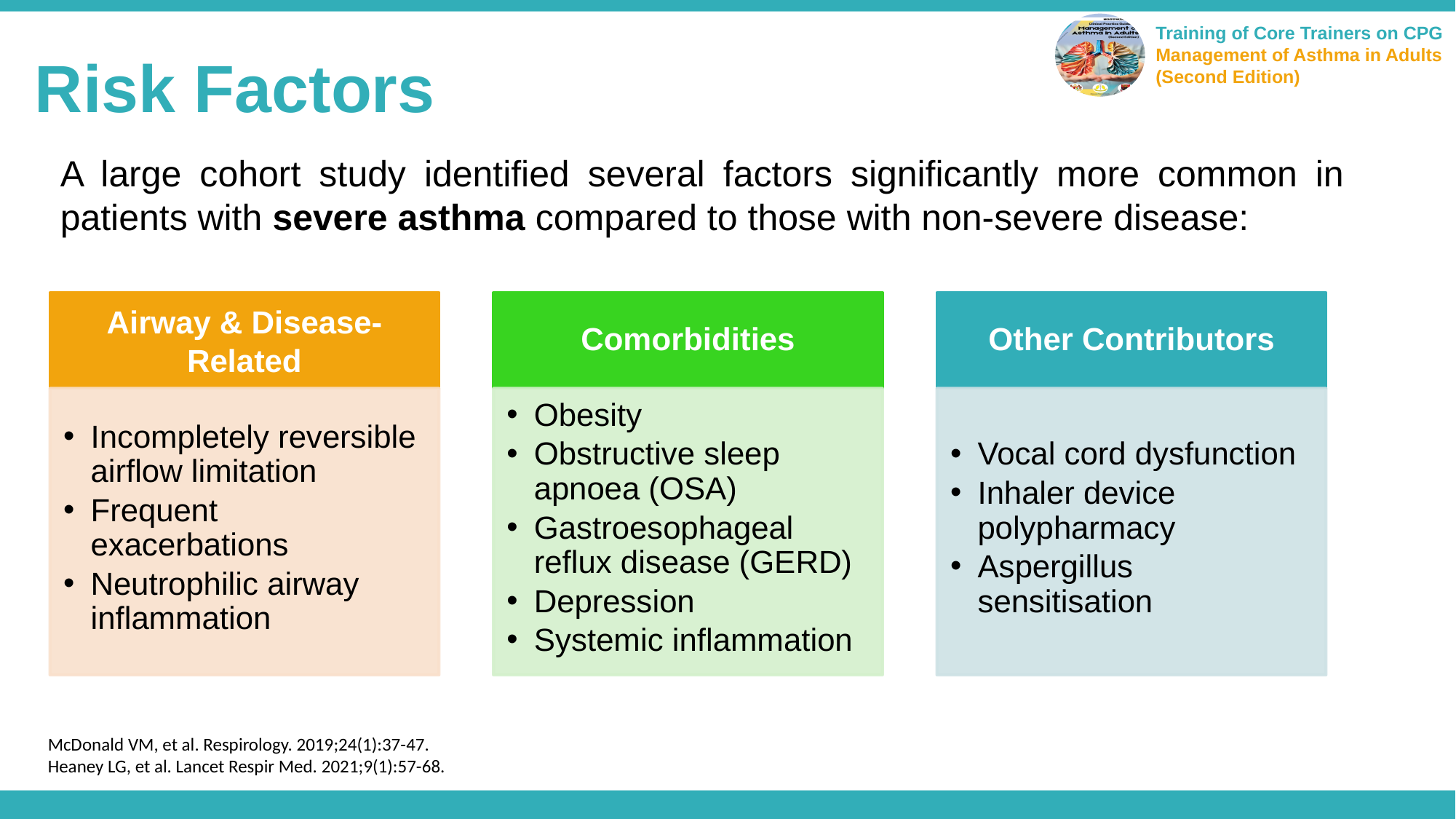

Risk Factors
A large cohort study identified several factors significantly more common in patients with severe asthma compared to those with non-severe disease:
Airway & Disease-Related
Incompletely reversible airflow limitation
Frequent exacerbations
Neutrophilic airway inflammation
Comorbidities
Obesity
Obstructive sleep apnoea (OSA)
Gastroesophageal reflux disease (GERD)
Depression
Systemic inflammation
Other Contributors
Vocal cord dysfunction
Inhaler device polypharmacy
Aspergillus sensitisation
McDonald VM, et al. Respirology. 2019;24(1):37-47.
Heaney LG, et al. Lancet Respir Med. 2021;9(1):57-68.